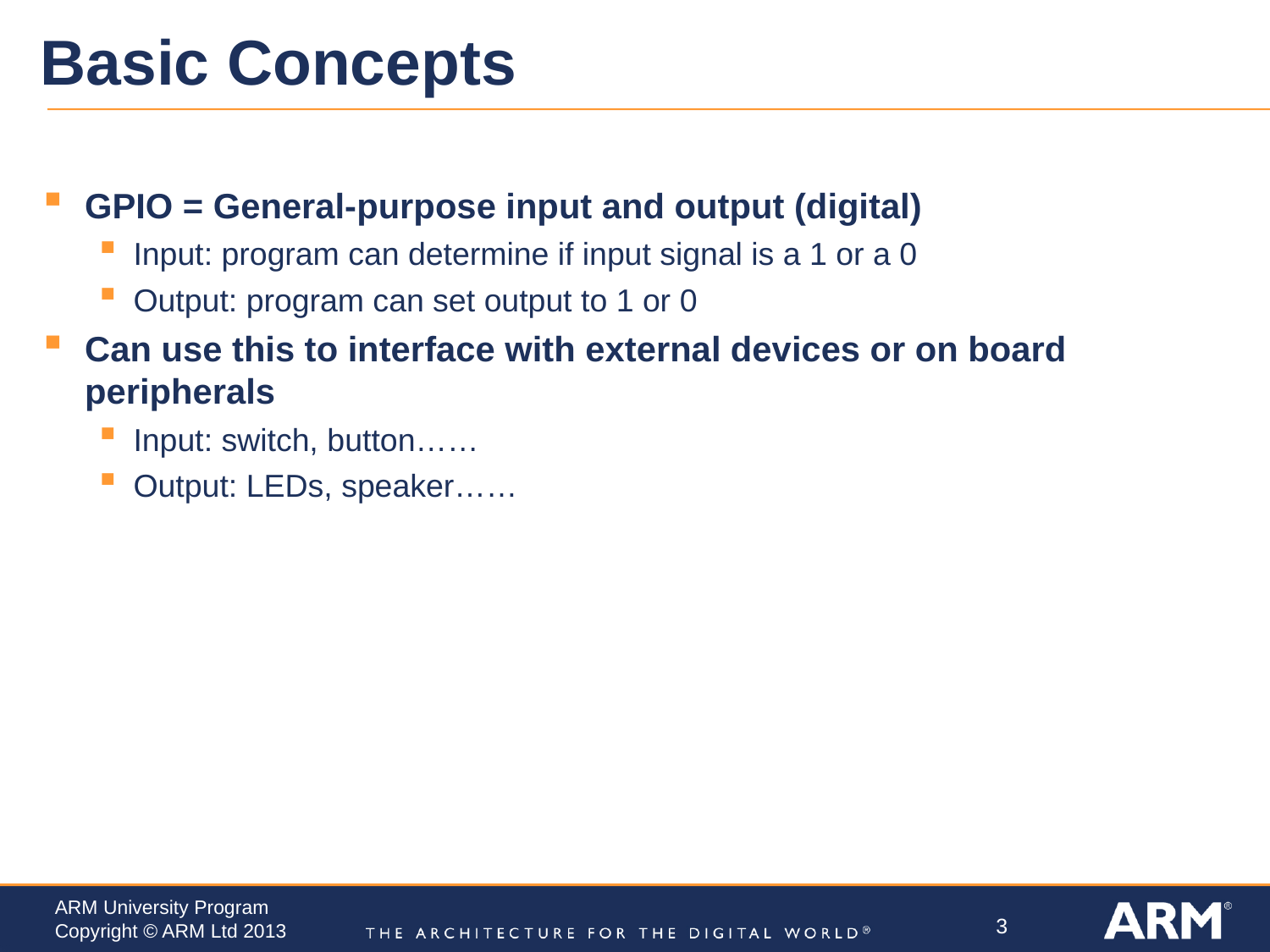

# Basic Concepts

GPIO = General-purpose input and output (digital)
Input: program can determine if input signal is a 1 or a 0
Output: program can set output to 1 or 0
Can use this to interface with external devices or on board peripherals
Input: switch, button……
Output: LEDs, speaker……